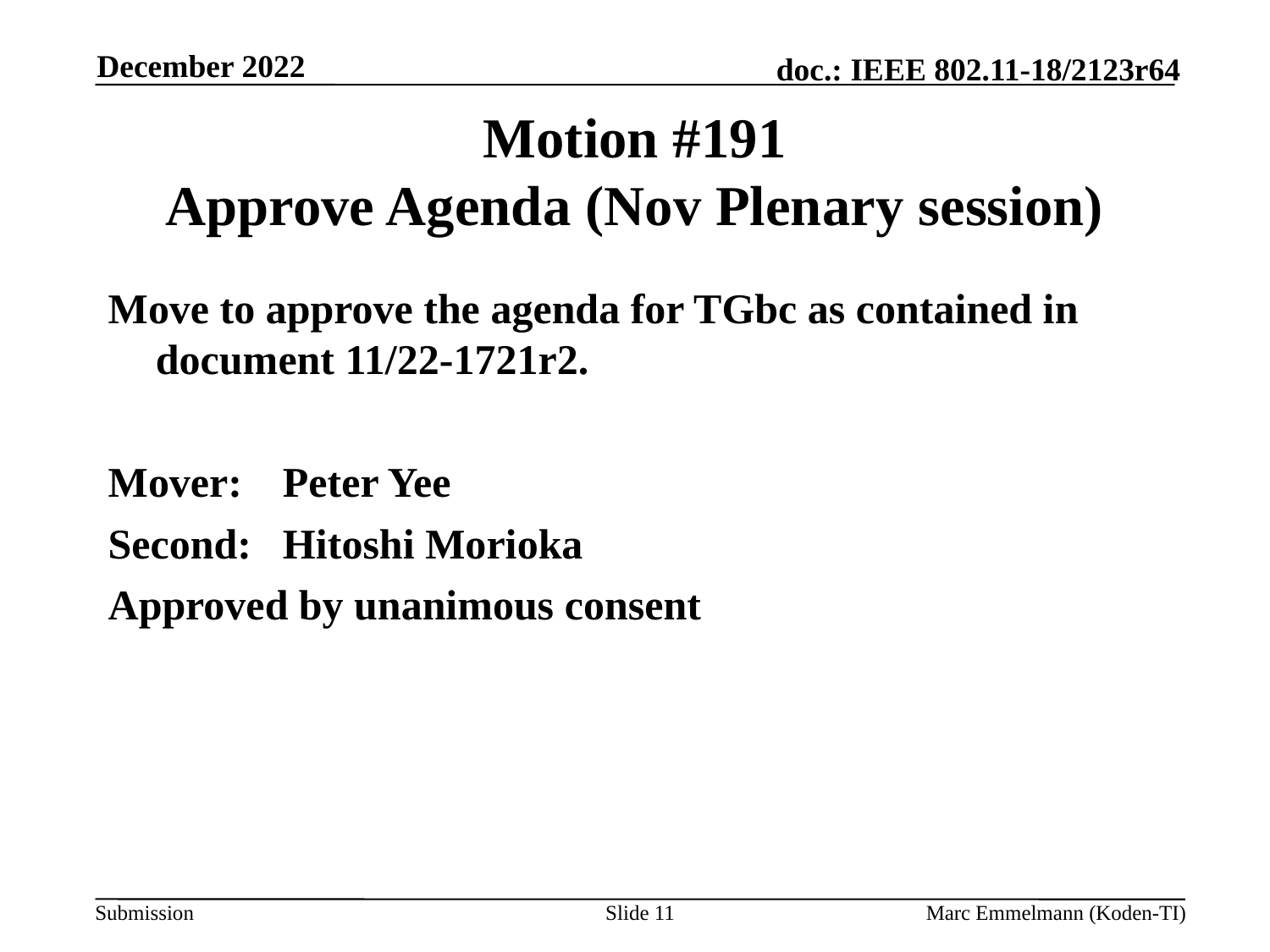

December 2022
# Motion #191 Approve Agenda (Nov Plenary session)
Move to approve the agenda for TGbc as contained in document 11/22-1721r2.

Mover:	Peter Yee
Second:	Hitoshi Morioka
Approved by unanimous consent
Slide 11
Marc Emmelmann (Koden-TI)